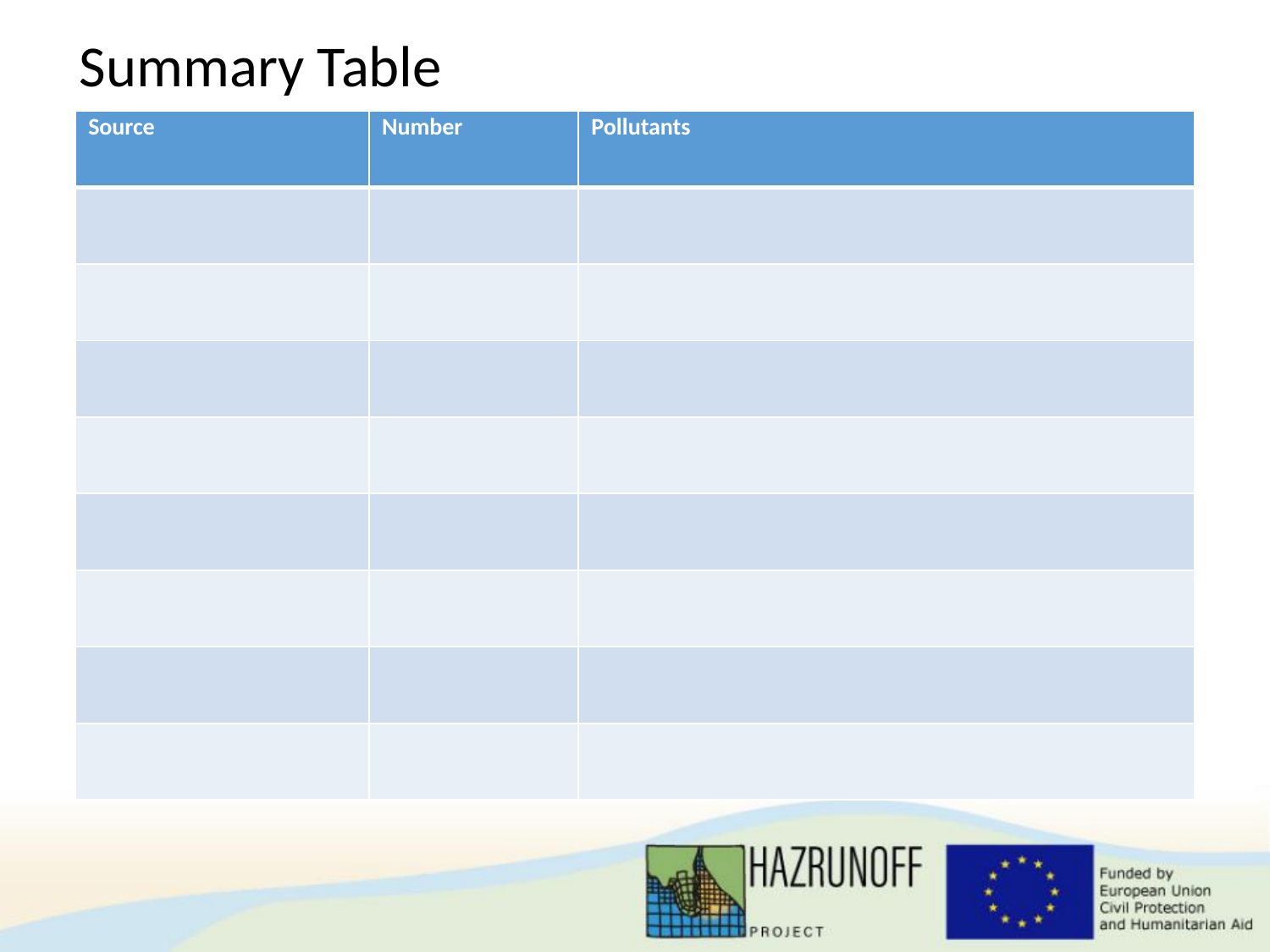

# Summary Table
| Source | Number | Pollutants |
| --- | --- | --- |
|  |  |  |
|  |  |  |
|  |  |  |
|  |  |  |
|  |  |  |
|  |  |  |
|  |  |  |
|  |  |  |